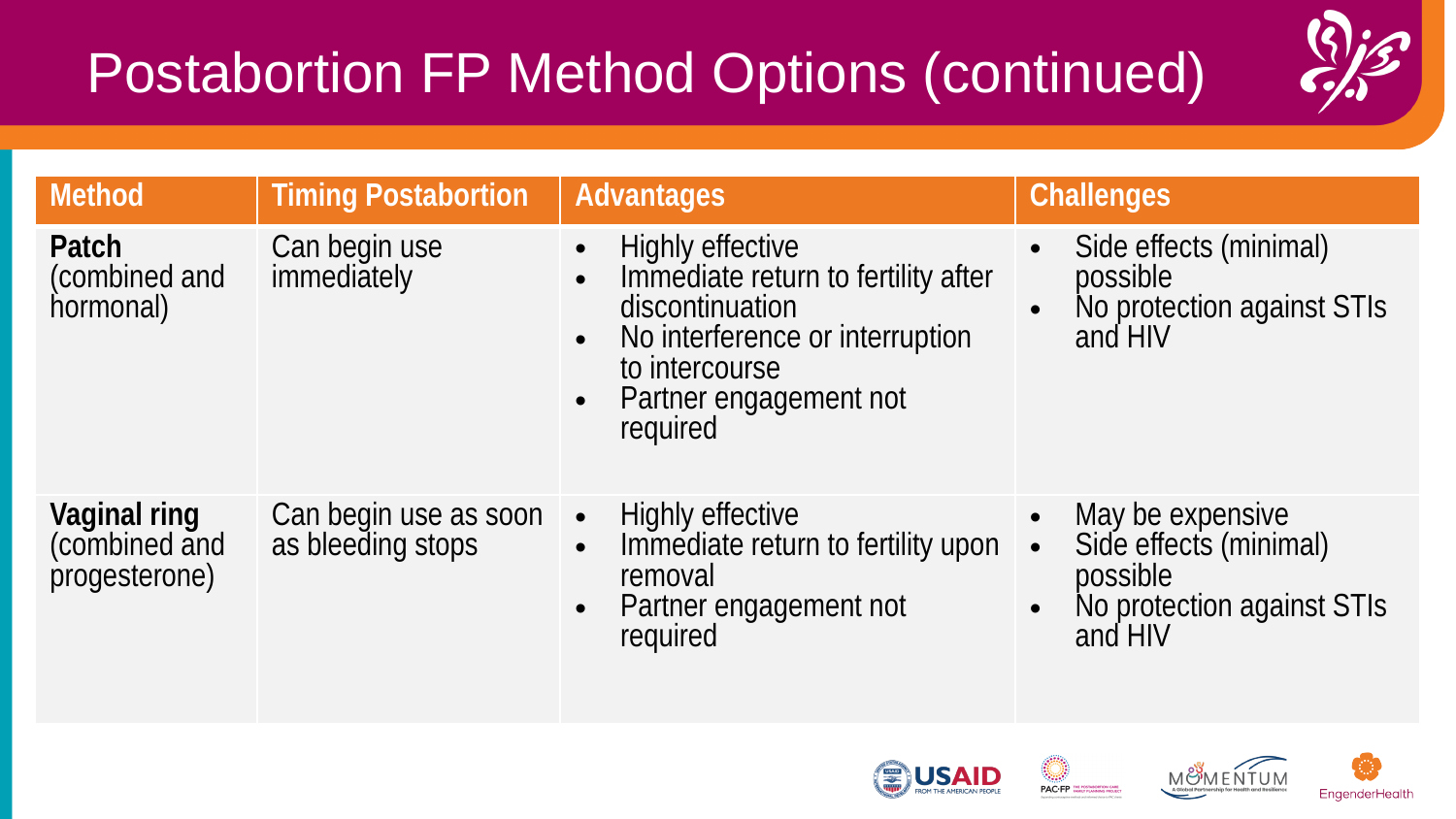

Postabortion FP Method Options (continued)
| Method | Timing Postabortion | Advantages | Challenges |
| --- | --- | --- | --- |
| Patch (combined and hormonal) | Can begin use immediately | Highly effective Immediate return to fertility after discontinuation No interference or interruption to intercourse Partner engagement not required | Side effects (minimal) possible No protection against STIs and HIV |
| Vaginal ring (combined and progesterone) | Can begin use as soon as bleeding stops | Highly effective Immediate return to fertility upon removal Partner engagement not required | May be expensive Side effects (minimal) possible No protection against STIs and HIV |